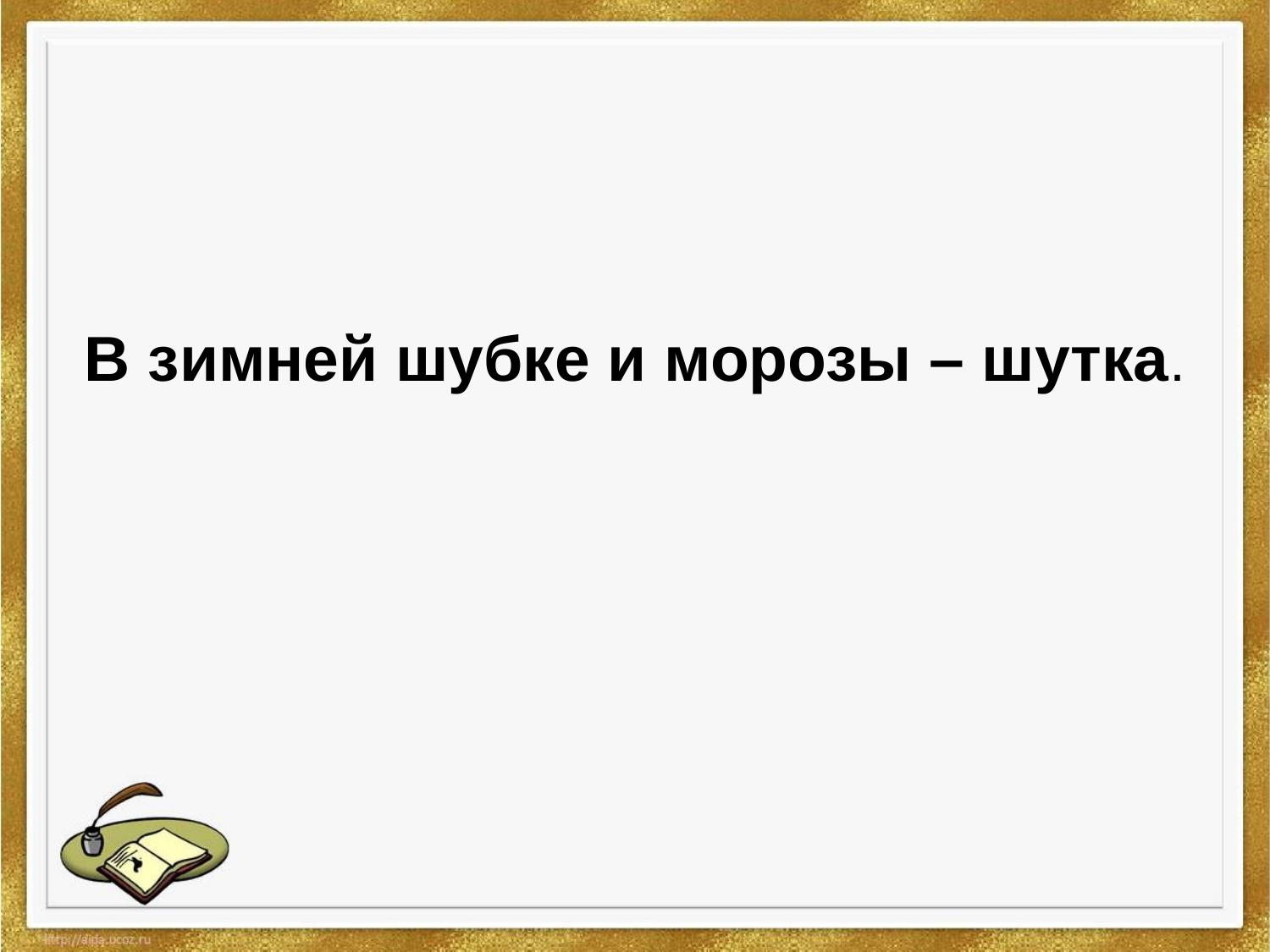

#

В зимней шубке и морозы – шутка.